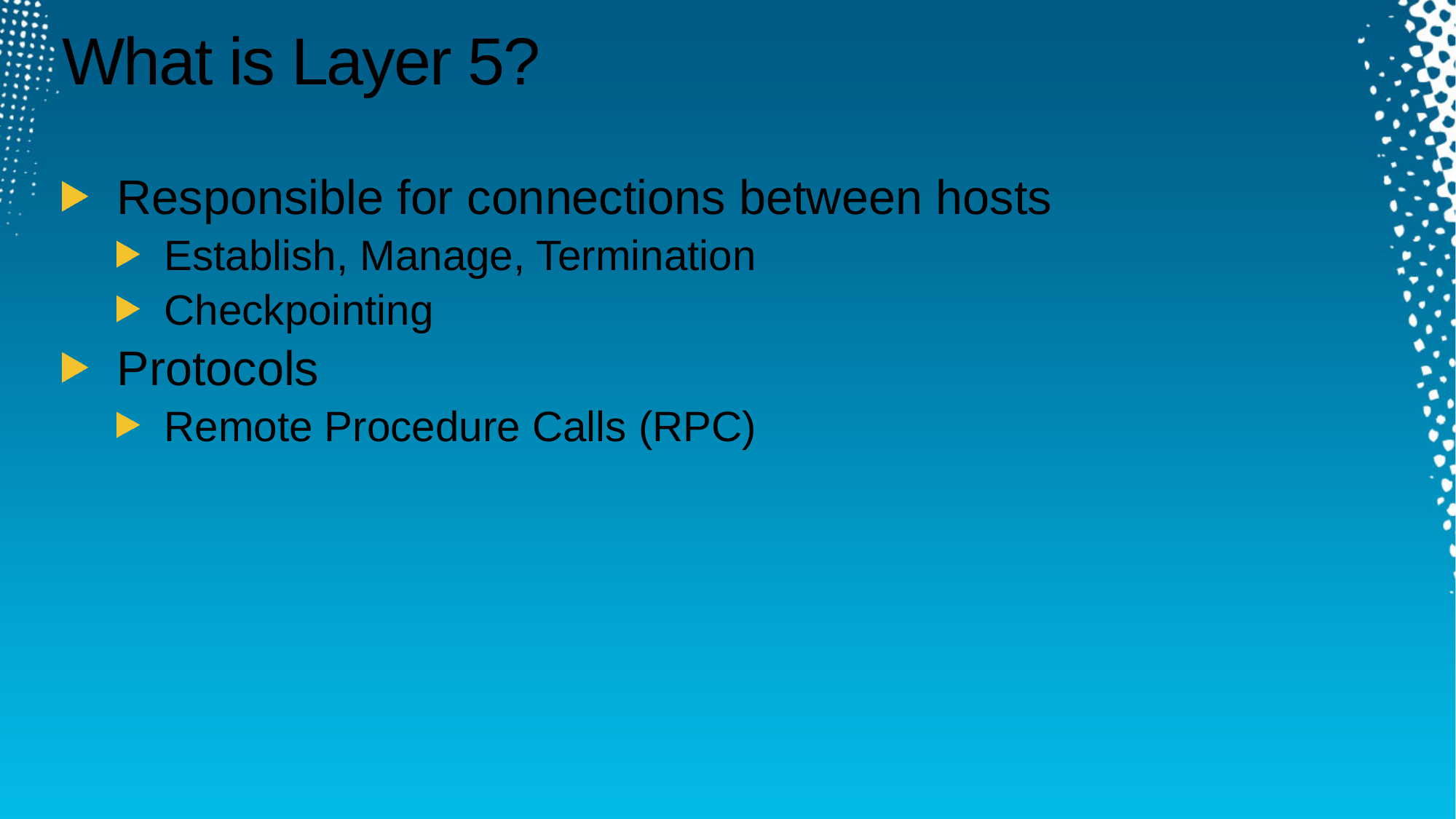

# What is Layer 5?
Responsible for connections between hosts
Establish, Manage, Termination
Checkpointing
Protocols
Remote Procedure Calls (RPC)